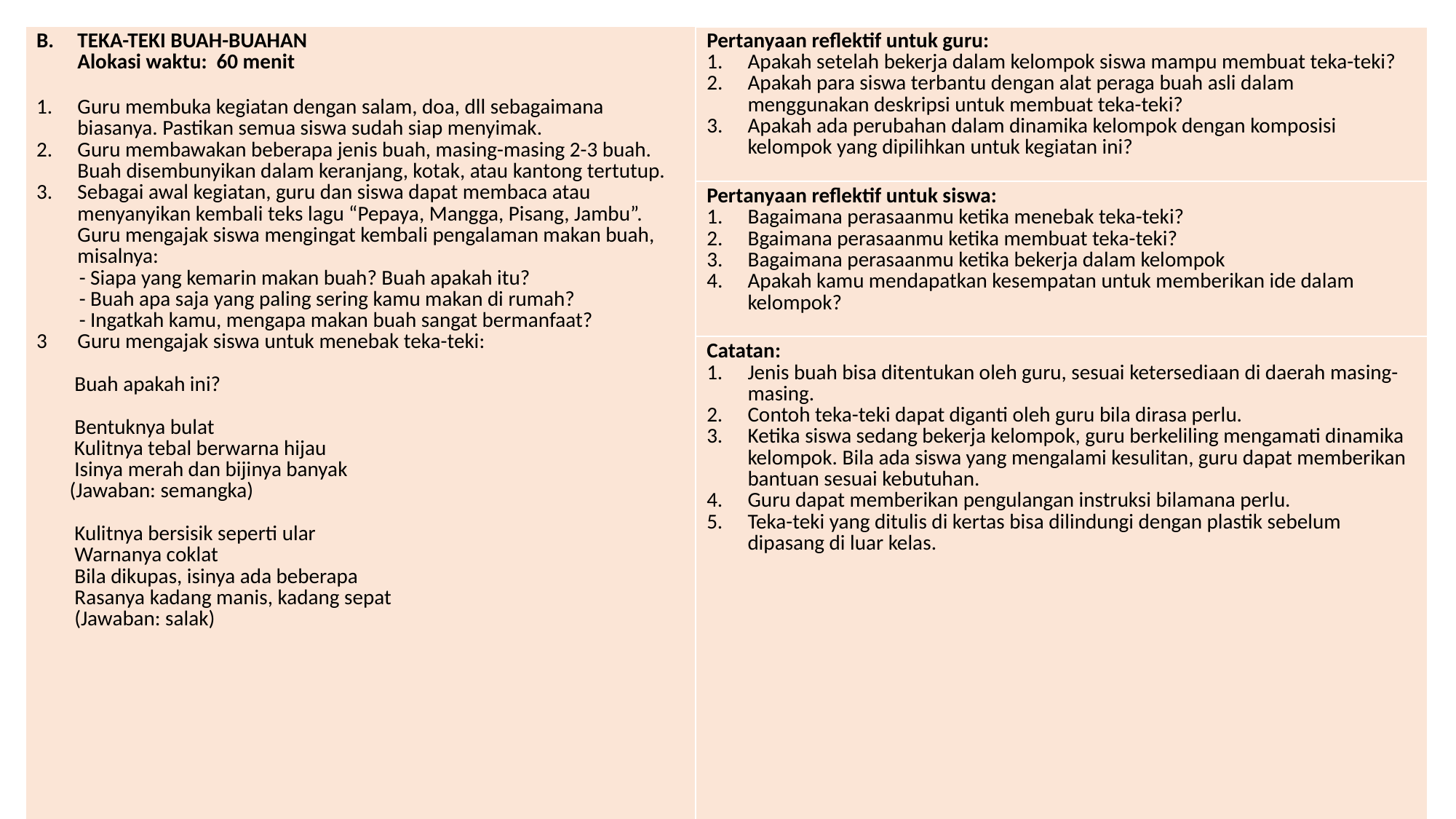

| TEKA-TEKI BUAH-BUAHAN Alokasi waktu: 60 menit Guru membuka kegiatan dengan salam, doa, dll sebagaimana biasanya. Pastikan semua siswa sudah siap menyimak. Guru membawakan beberapa jenis buah, masing-masing 2-3 buah. Buah disembunyikan dalam keranjang, kotak, atau kantong tertutup. Sebagai awal kegiatan, guru dan siswa dapat membaca atau menyanyikan kembali teks lagu “Pepaya, Mangga, Pisang, Jambu”. Guru mengajak siswa mengingat kembali pengalaman makan buah, misalnya: - Siapa yang kemarin makan buah? Buah apakah itu? - Buah apa saja yang paling sering kamu makan di rumah? - Ingatkah kamu, mengapa makan buah sangat bermanfaat? Guru mengajak siswa untuk menebak teka-teki: Buah apakah ini? Bentuknya bulat Kulitnya tebal berwarna hijau Isinya merah dan bijinya banyak (Jawaban: semangka) Kulitnya bersisik seperti ular Warnanya coklat Bila dikupas, isinya ada beberapa Rasanya kadang manis, kadang sepat (Jawaban: salak) | Pertanyaan reflektif untuk guru: Apakah setelah bekerja dalam kelompok siswa mampu membuat teka-teki? Apakah para siswa terbantu dengan alat peraga buah asli dalam menggunakan deskripsi untuk membuat teka-teki? Apakah ada perubahan dalam dinamika kelompok dengan komposisi kelompok yang dipilihkan untuk kegiatan ini? |
| --- | --- |
|  | Pertanyaan reflektif untuk siswa: Bagaimana perasaanmu ketika menebak teka-teki? Bgaimana perasaanmu ketika membuat teka-teki? Bagaimana perasaanmu ketika bekerja dalam kelompok Apakah kamu mendapatkan kesempatan untuk memberikan ide dalam kelompok? |
|  | Catatan: Jenis buah bisa ditentukan oleh guru, sesuai ketersediaan di daerah masing-masing. Contoh teka-teki dapat diganti oleh guru bila dirasa perlu. Ketika siswa sedang bekerja kelompok, guru berkeliling mengamati dinamika kelompok. Bila ada siswa yang mengalami kesulitan, guru dapat memberikan bantuan sesuai kebutuhan. Guru dapat memberikan pengulangan instruksi bilamana perlu. Teka-teki yang ditulis di kertas bisa dilindungi dengan plastik sebelum dipasang di luar kelas. |